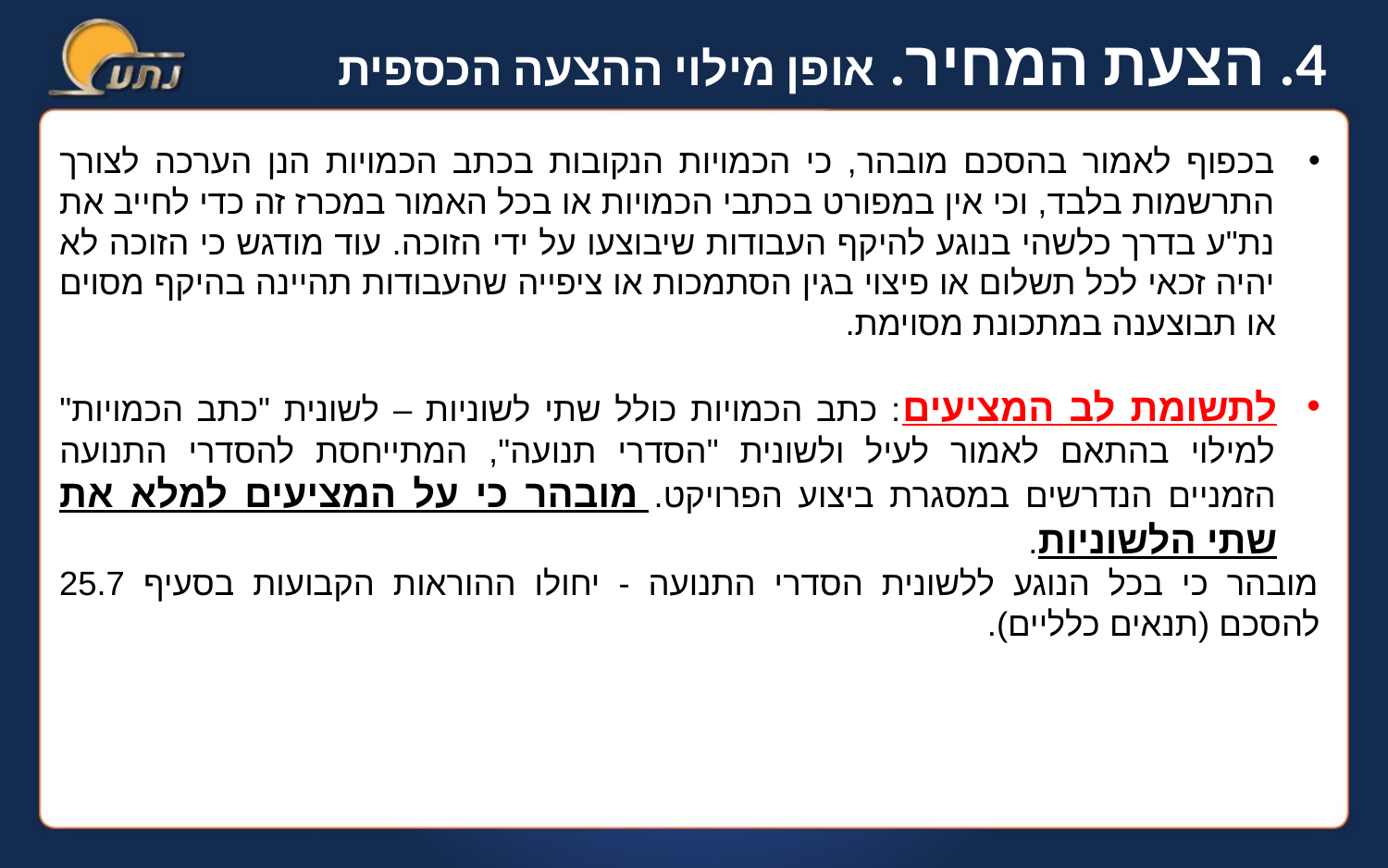

4. הצעת המחיר. אופן מילוי ההצעה הכספית
בכפוף לאמור בהסכם מובהר, כי הכמויות הנקובות בכתב הכמויות הנן הערכה לצורך התרשמות בלבד, וכי אין במפורט בכתבי הכמויות או בכל האמור במכרז זה כדי לחייב את נת"ע בדרך כלשהי בנוגע להיקף העבודות שיבוצעו על ידי הזוכה. עוד מודגש כי הזוכה לא יהיה זכאי לכל תשלום או פיצוי בגין הסתמכות או ציפייה שהעבודות תהיינה בהיקף מסוים או תבוצענה במתכונת מסוימת.

לתשומת לב המציעים: כתב הכמויות כולל שתי לשוניות – לשונית "כתב הכמויות" למילוי בהתאם לאמור לעיל ולשונית "הסדרי תנועה", המתייחסת להסדרי התנועה הזמניים הנדרשים במסגרת ביצוע הפרויקט. מובהר כי על המציעים למלא את שתי הלשוניות.
	מובהר כי בכל הנוגע ללשונית הסדרי התנועה - יחולו ההוראות הקבועות בסעיף 25.7 להסכם (תנאים 	כלליים).